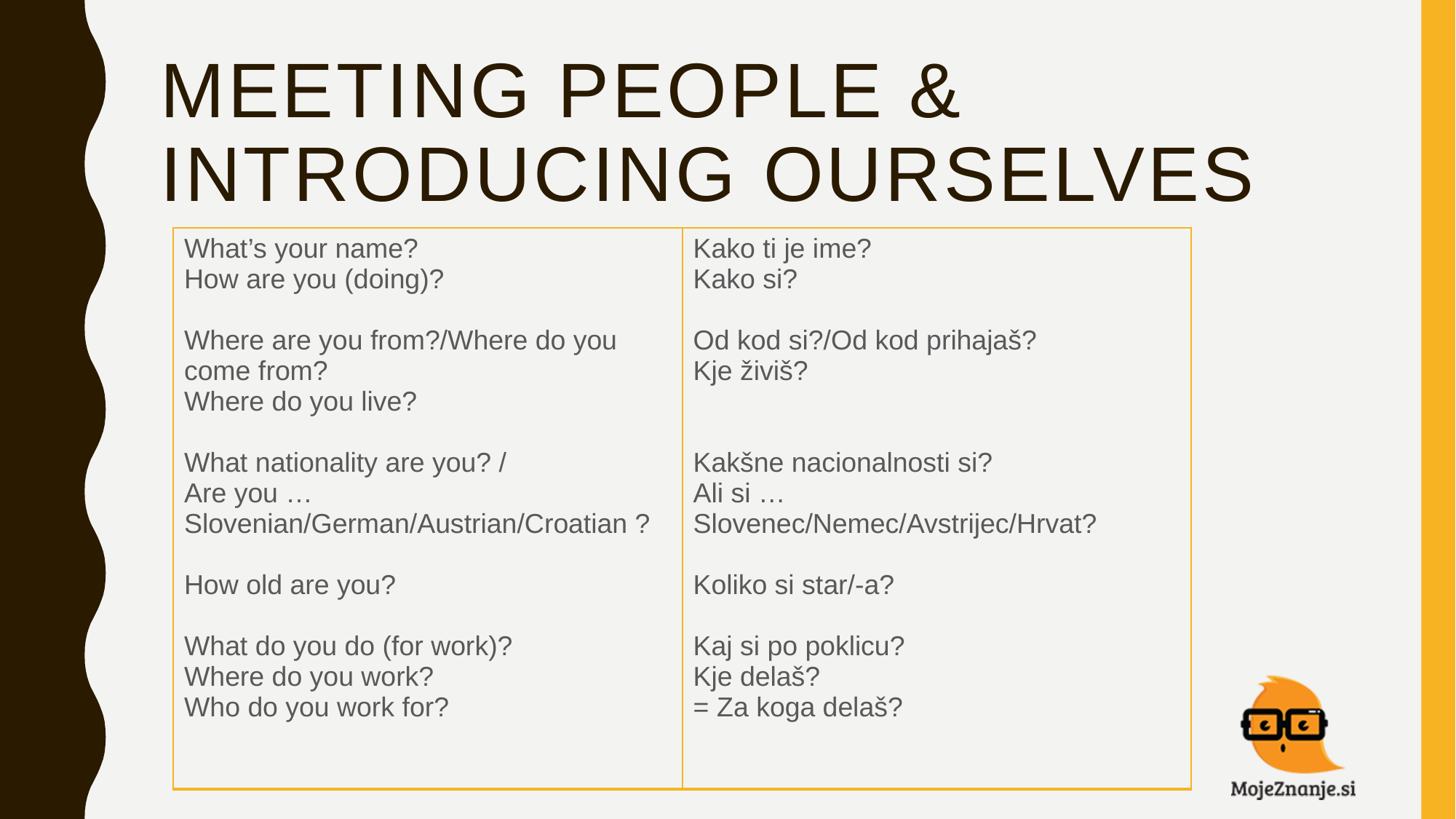

# MEETING PEOPLE & INTRODUCING OURSELVES
| What’s your name? How are you (doing)? Where are you from?/Where do you come from? Where do you live? What nationality are you? / Are you … Slovenian/German/Austrian/Croatian ? How old are you? What do you do (for work)? Where do you work? Who do you work for? | Kako ti je ime? Kako si? Od kod si?/Od kod prihajaš? Kje živiš? Kakšne nacionalnosti si? Ali si … Slovenec/Nemec/Avstrijec/Hrvat? Koliko si star/-a? Kaj si po poklicu? Kje delaš? = Za koga delaš? |
| --- | --- |